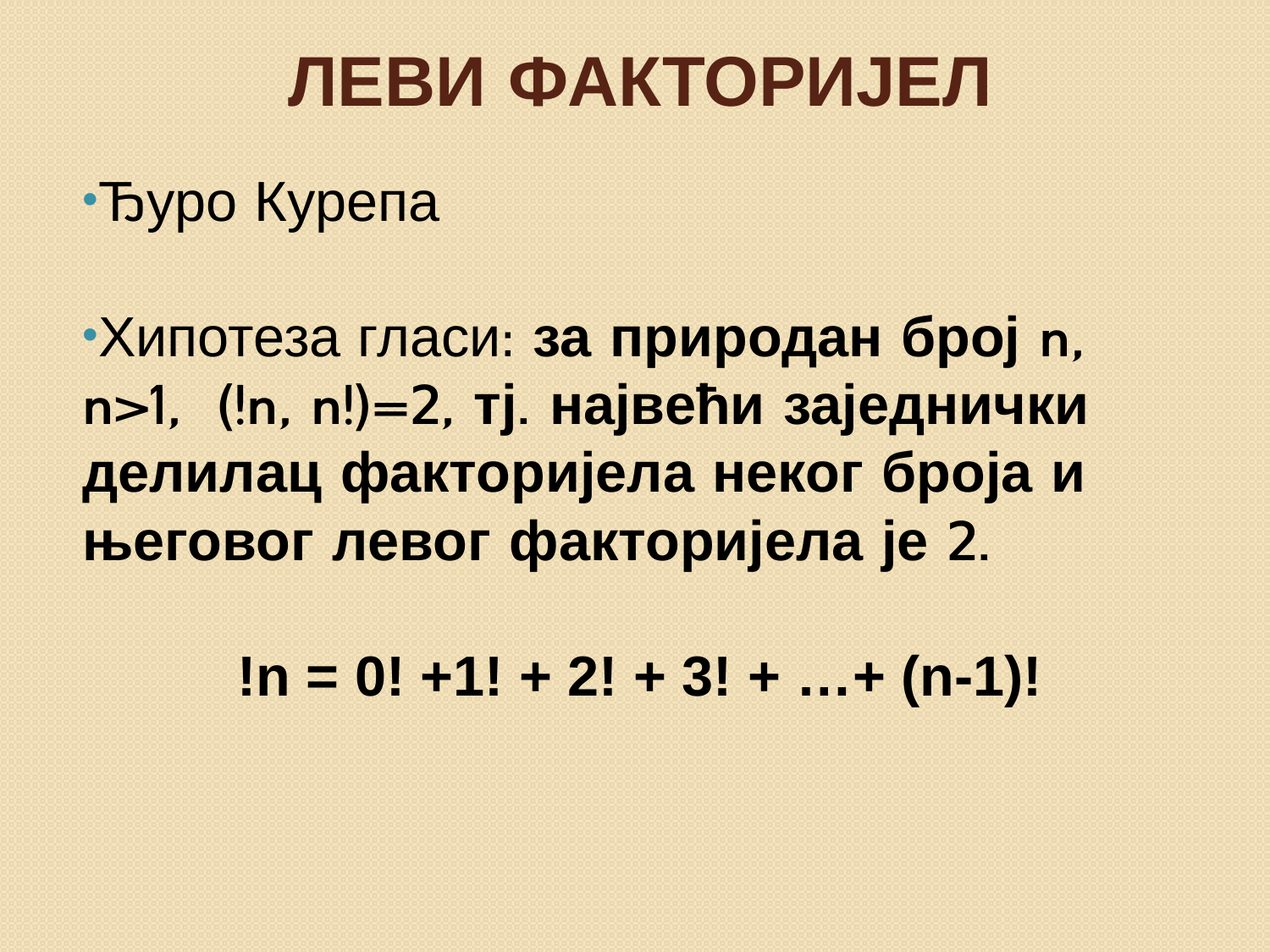

# Леви факторијел
Ђуро Курепа

Хипотеза гласи: за природан број n, n>1,  (!n, n!)=2, тј. највећи заједнички делилац факторијела неког броја и његовог левог факторијела је 2.

 !n = 0! +1! + 2! + 3! + …+ (n-1)!